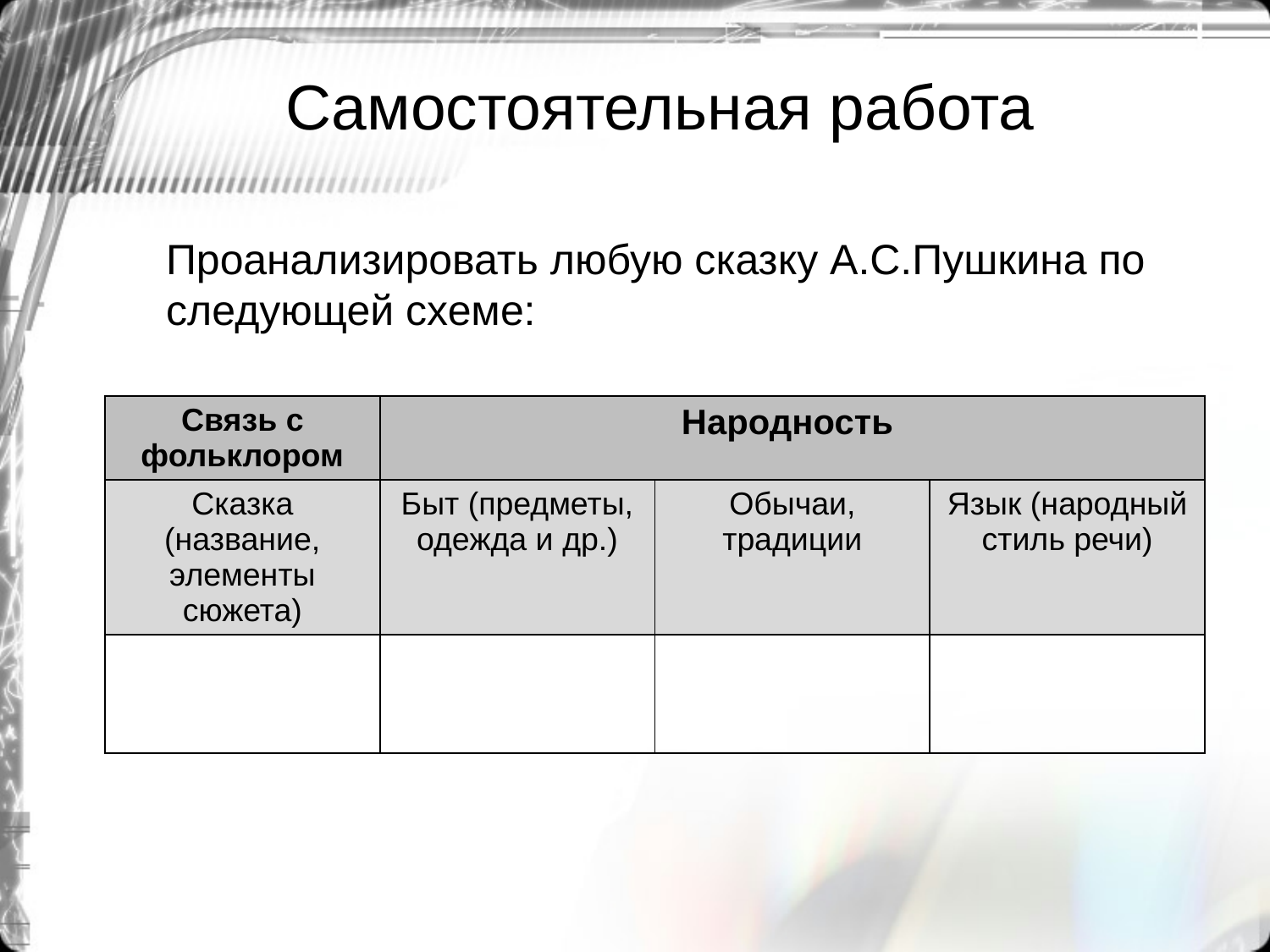

# Самостоятельная работа
    Проанализировать любую сказку А.С.Пушкина по следующей схеме:

| Связь с фольклором | Народность |  |  |
| --- | --- | --- | --- |
| Сказка (название, элементы сюжета) | Быт (предметы, одежда и др.) | Обычаи, традиции | Язык (народный стиль речи) |
|  |  |  |  |